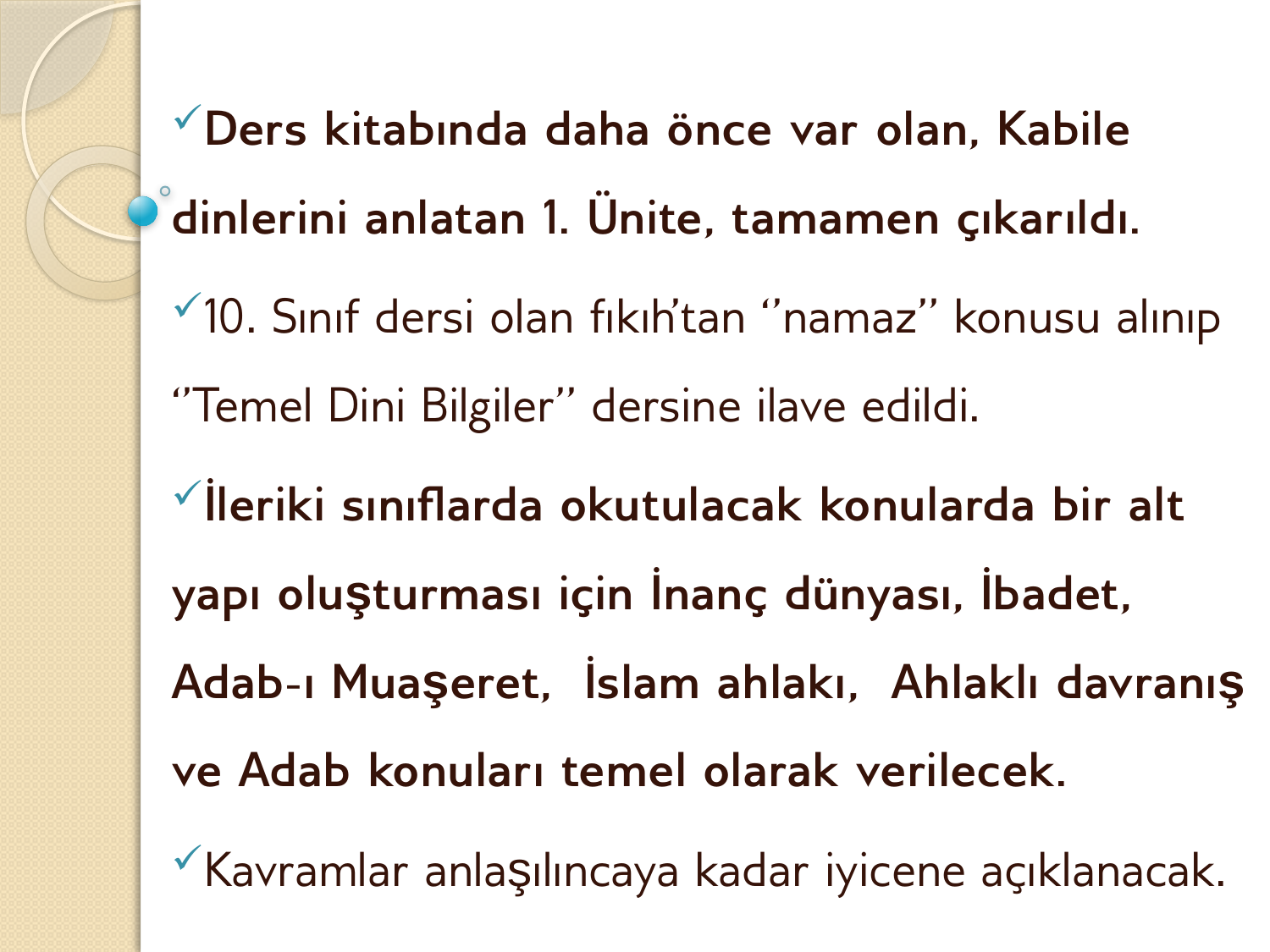

Ders kitabında daha önce var olan, Kabile dinlerini anlatan 1. Ünite, tamamen çıkarıldı.
10. Sınıf dersi olan fıkıh’tan ‘’namaz’’ konusu alınıp ‘’Temel Dini Bilgiler’’ dersine ilave edildi.
İleriki sınıflarda okutulacak konularda bir alt yapı oluşturması için İnanç dünyası, İbadet,  Adab-ı Muaşeret,  İslam ahlakı,  Ahlaklı davranış ve Adab konuları temel olarak verilecek.
Kavramlar anlaşılıncaya kadar iyicene açıklanacak.